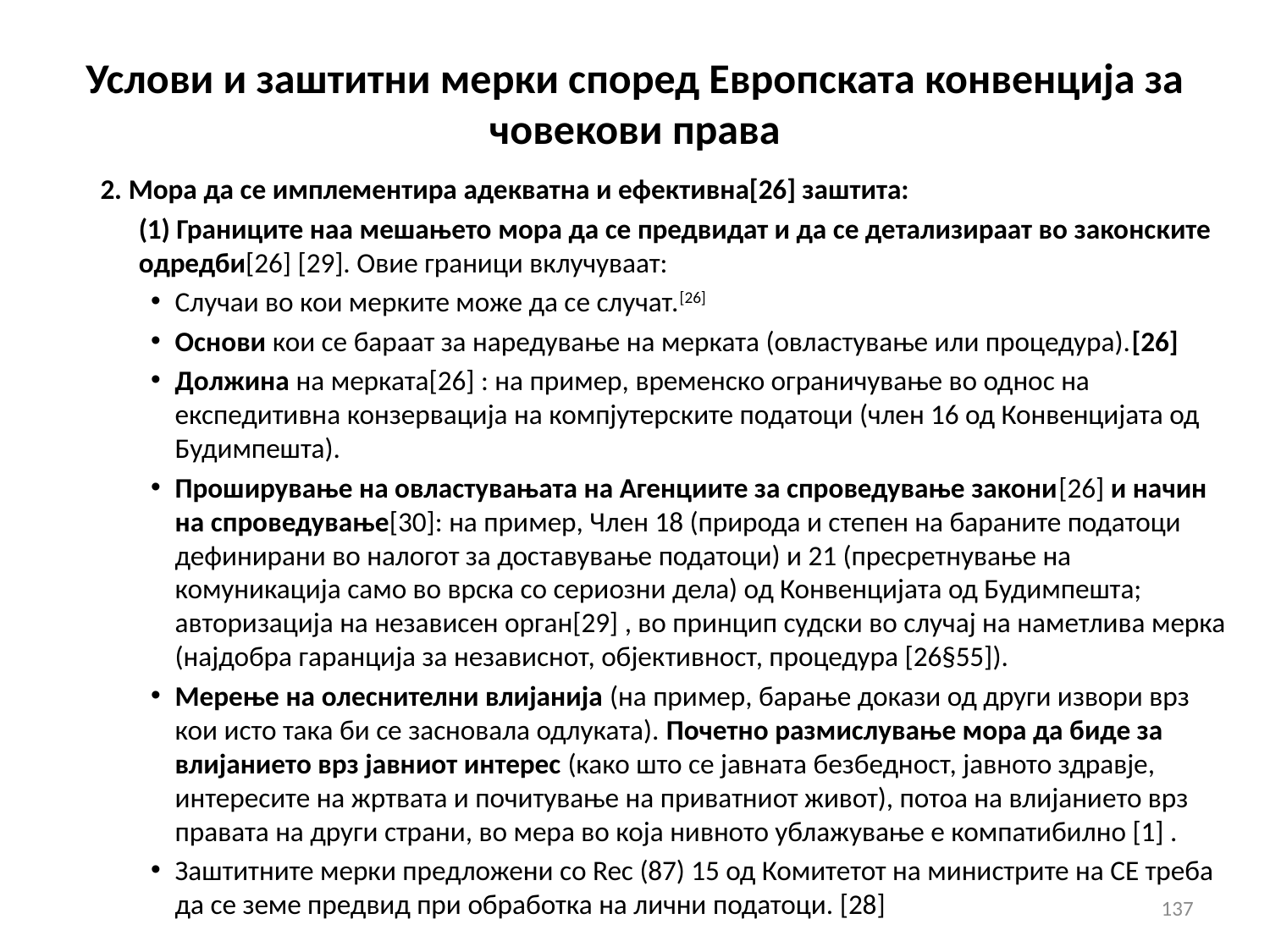

# Услови и заштитни мерки според Европската конвенција за човекови права
2. Мора да се имплементира адекватна и ефективна[26] заштита:
(1) Границите наа мешањето мора да се предвидат и да се детализираат во законските одредби[26] [29]. Овие граници вклучуваат:
Случаи во кои мерките може да се случат.[26]
Основи кои се бараат за наредување на мерката (овластување или процедура).[26]
Должина на мерката[26] : на пример, временско ограничување во однос на експедитивна конзервација на компјутерските податоци (член 16 од Конвенцијата од Будимпешта).
Проширување на овластувањата на Агенциите за спроведување закони[26] и начин на спроведување[30]: на пример, Член 18 (природа и степен на бараните податоци дефинирани во налогот за доставување податоци) и 21 (пресретнување на комуникација само во врска со сериозни дела) од Конвенцијата од Будимпешта; авторизација на независен орган[29] , во принцип судски во случај на наметлива мерка (најдобра гаранција за независнот, објективност, процедура [26§55]).
Meрење на олеснителни влијанија (на пример, барање докази од други извори врз кои исто така би се засновала одлуката). Почетно размислување мора да биде за влијанието врз јавниот интерес (како што се јавната безбедност, јавното здравје, интересите на жртвата и почитување на приватниот живот), потоа на влијанието врз правата на други страни, во мера во која нивното ублажување е компатибилно [1] .
Заштитните мерки предложени со Rec (87) 15 од Комитетот на министрите на СЕ треба да се земе предвид при обработка на лични податоци. [28]

137